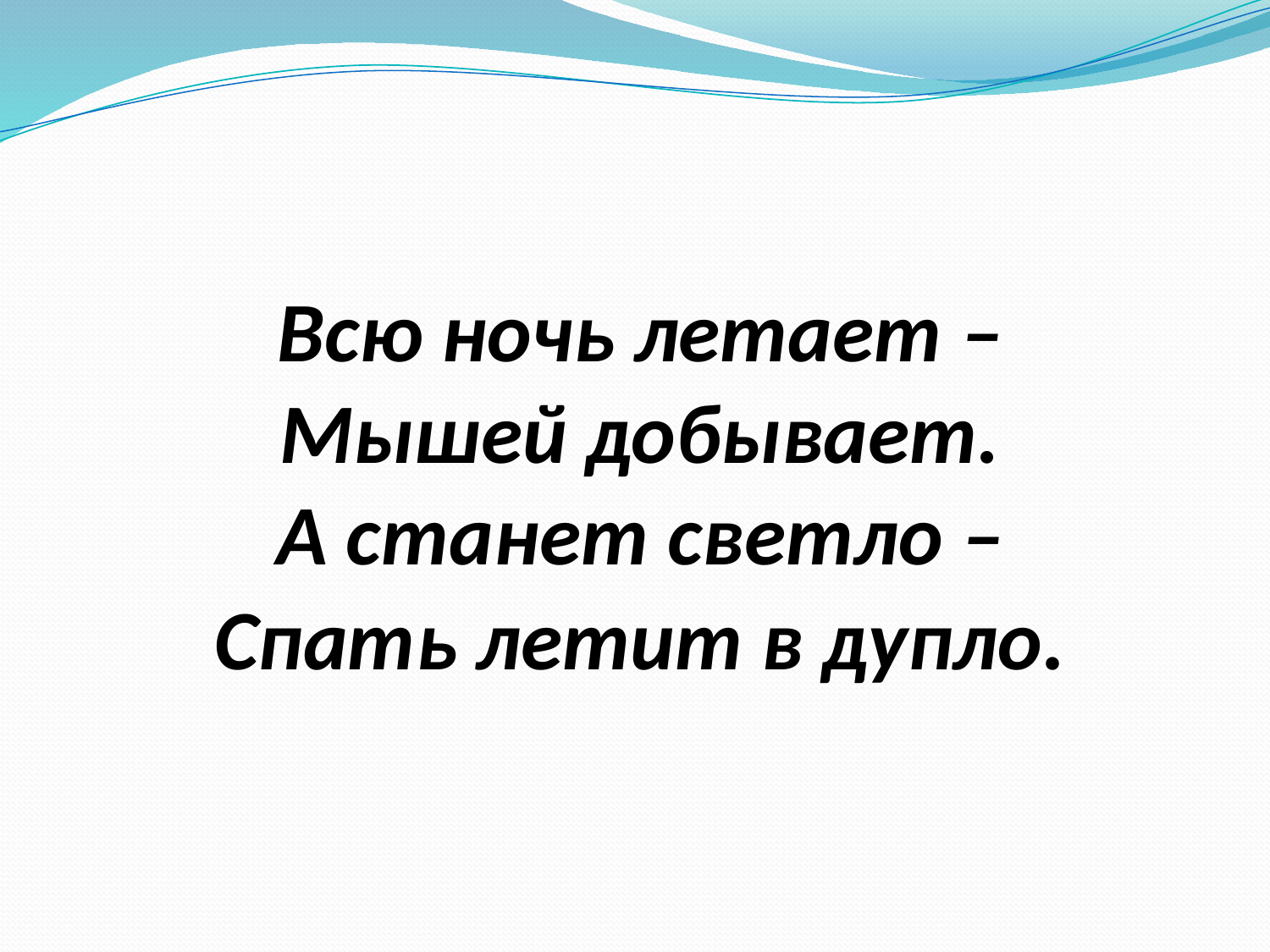

# Всю ночь летает – Мышей добывает. А станет светло – Спать летит в дупло.